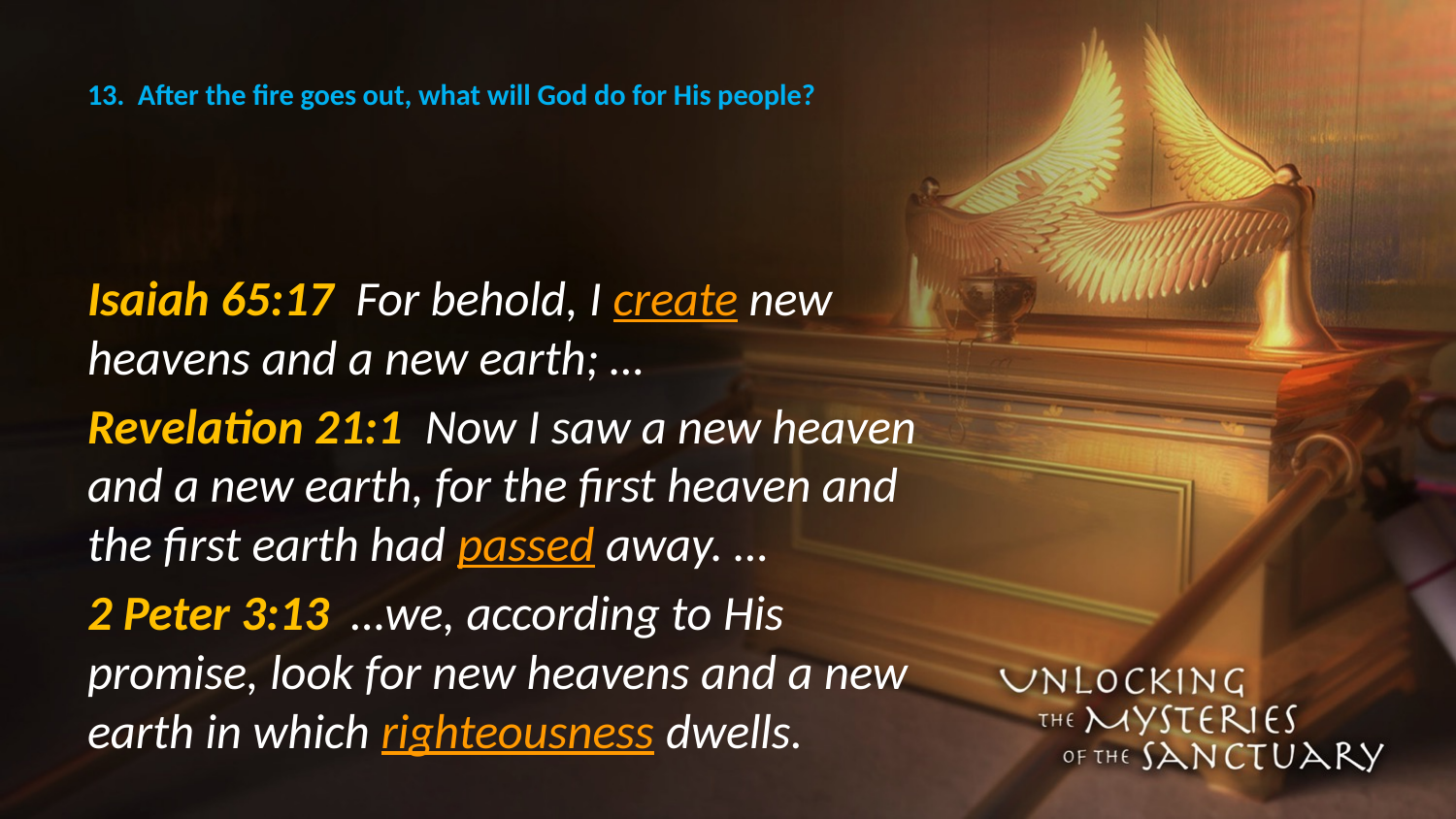

# 13.  After the fire goes out, what will God do for His people?

Isaiah 65:17  For behold, I create new heavens and a new earth; …
Revelation 21:1  Now I saw a new heaven and a new earth, for the first heaven and the first earth had passed away. …
2 Peter 3:13  …we, according to His promise, look for new heavens and a new earth in which righteousness dwells.